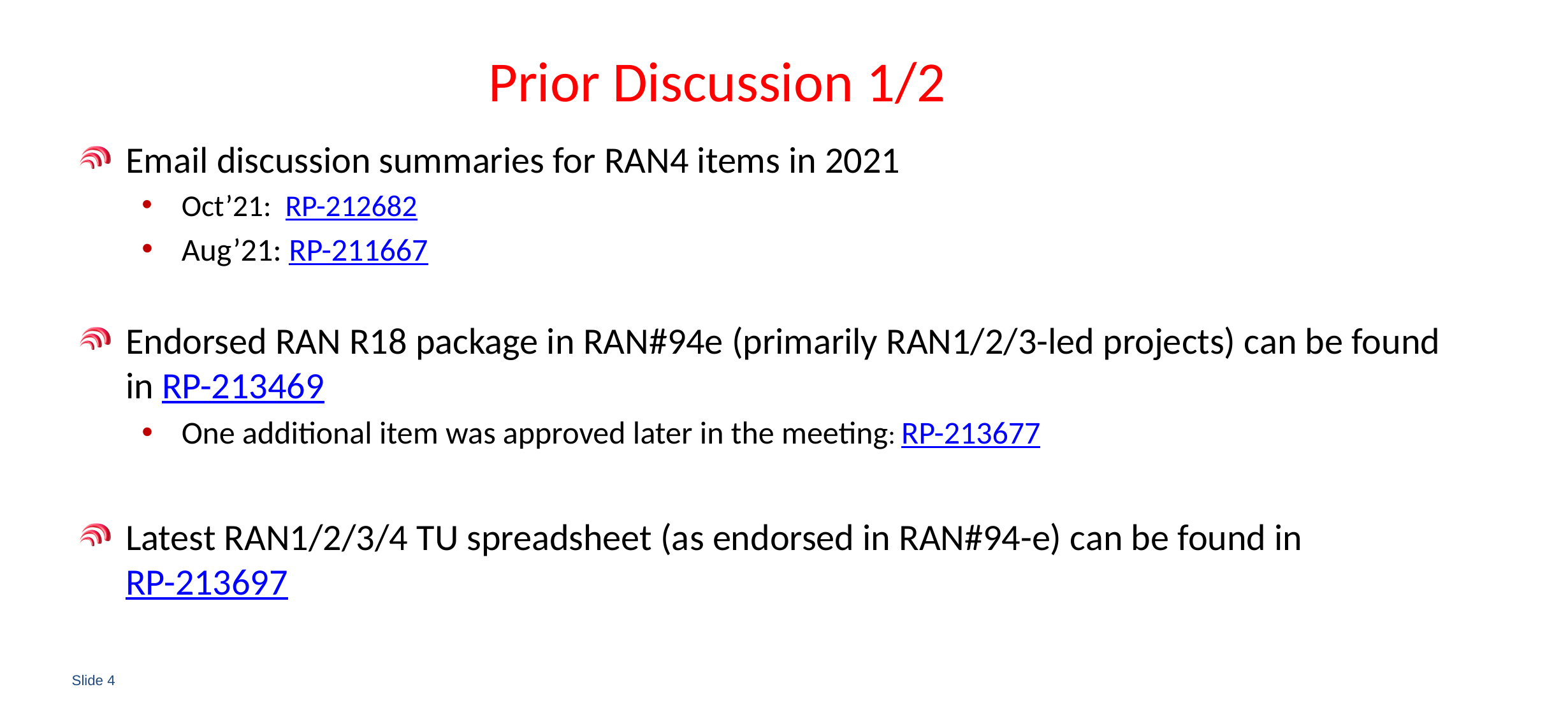

# Prior Discussion 1/2
Email discussion summaries for RAN4 items in 2021
Oct’21:  RP-212682
Aug’21: RP-211667

Endorsed RAN R18 package in RAN#94e (primarily RAN1/2/3-led projects) can be found in RP-213469
One additional item was approved later in the meeting: RP-213677

Latest RAN1/2/3/4 TU spreadsheet (as endorsed in RAN#94-e) can be found in RP-213697